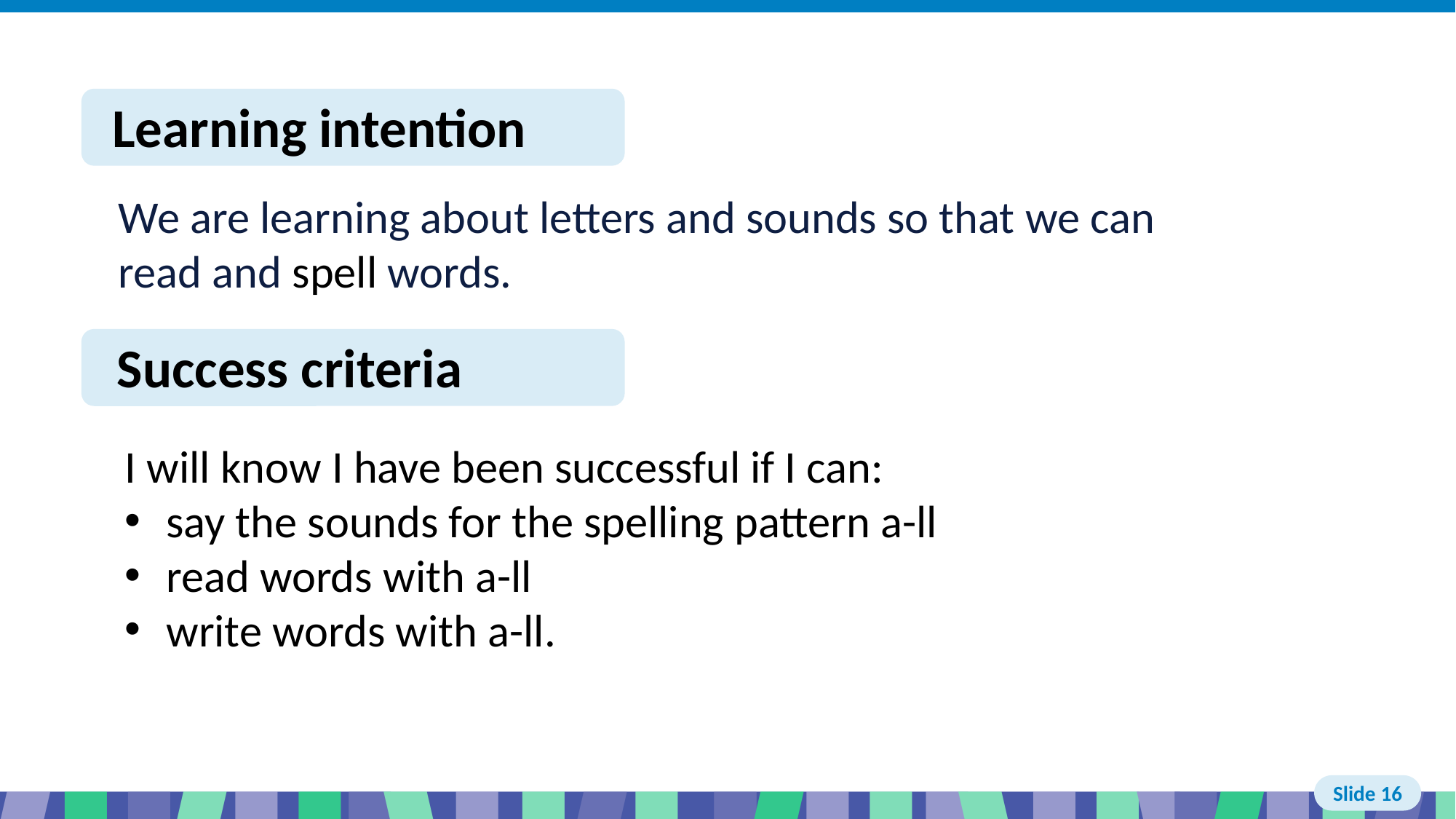

Slide 16 Learning intention and success criteria
I will know I have been successful if I can:
say the sounds for the spelling pattern a-ll
read words with a-ll
write words with a-ll.